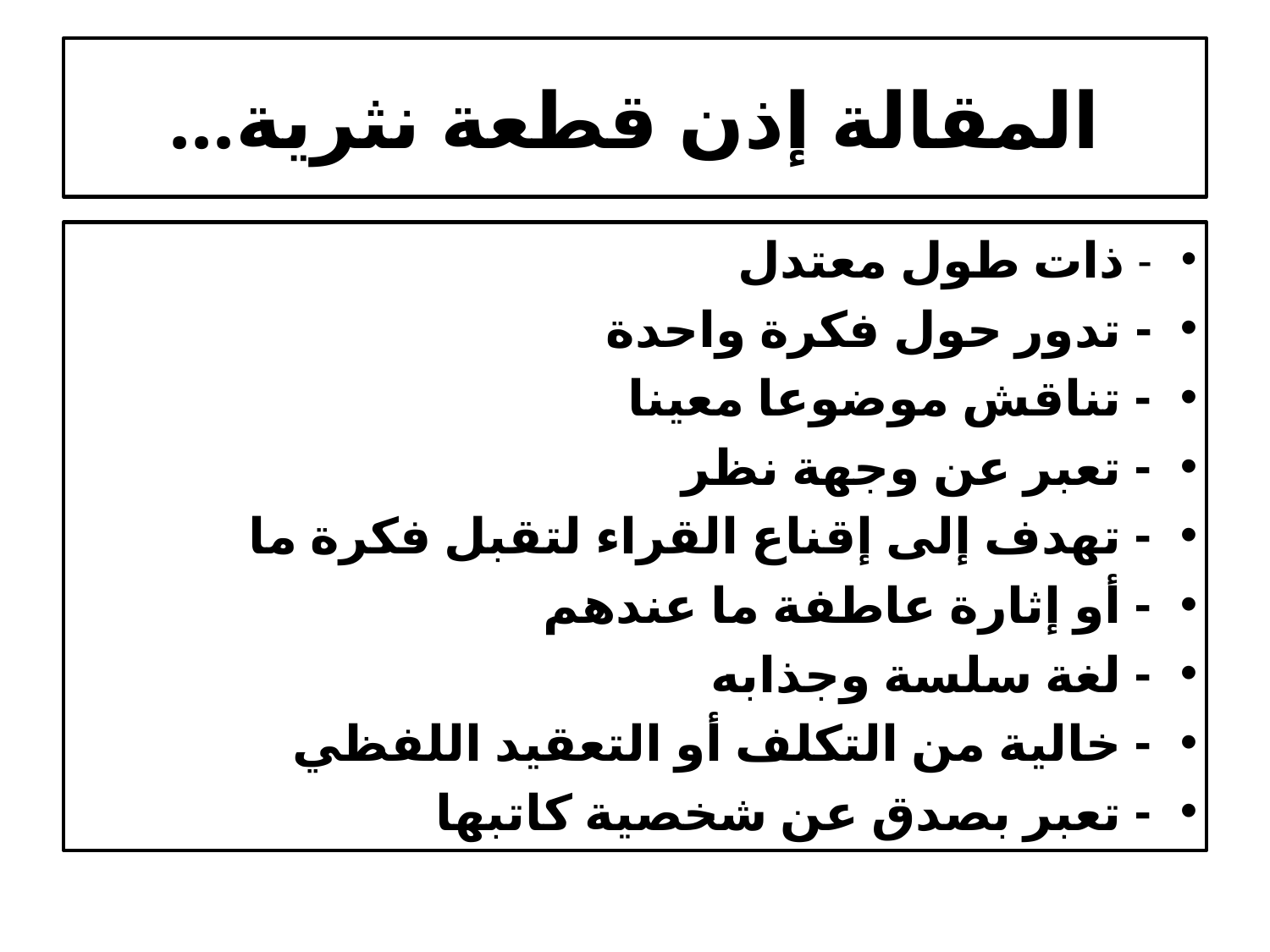

# المقالة إذن قطعة نثرية...
- ذات طول معتدل
- تدور حول فكرة واحدة
- تناقش موضوعا معينا
- تعبر عن وجهة نظر
- تهدف إلى إقناع القراء لتقبل فكرة ما
- أو إثارة عاطفة ما عندهم
- لغة سلسة وجذابه
- خالية من التكلف أو التعقيد اللفظي
- تعبر بصدق عن شخصية كاتبها